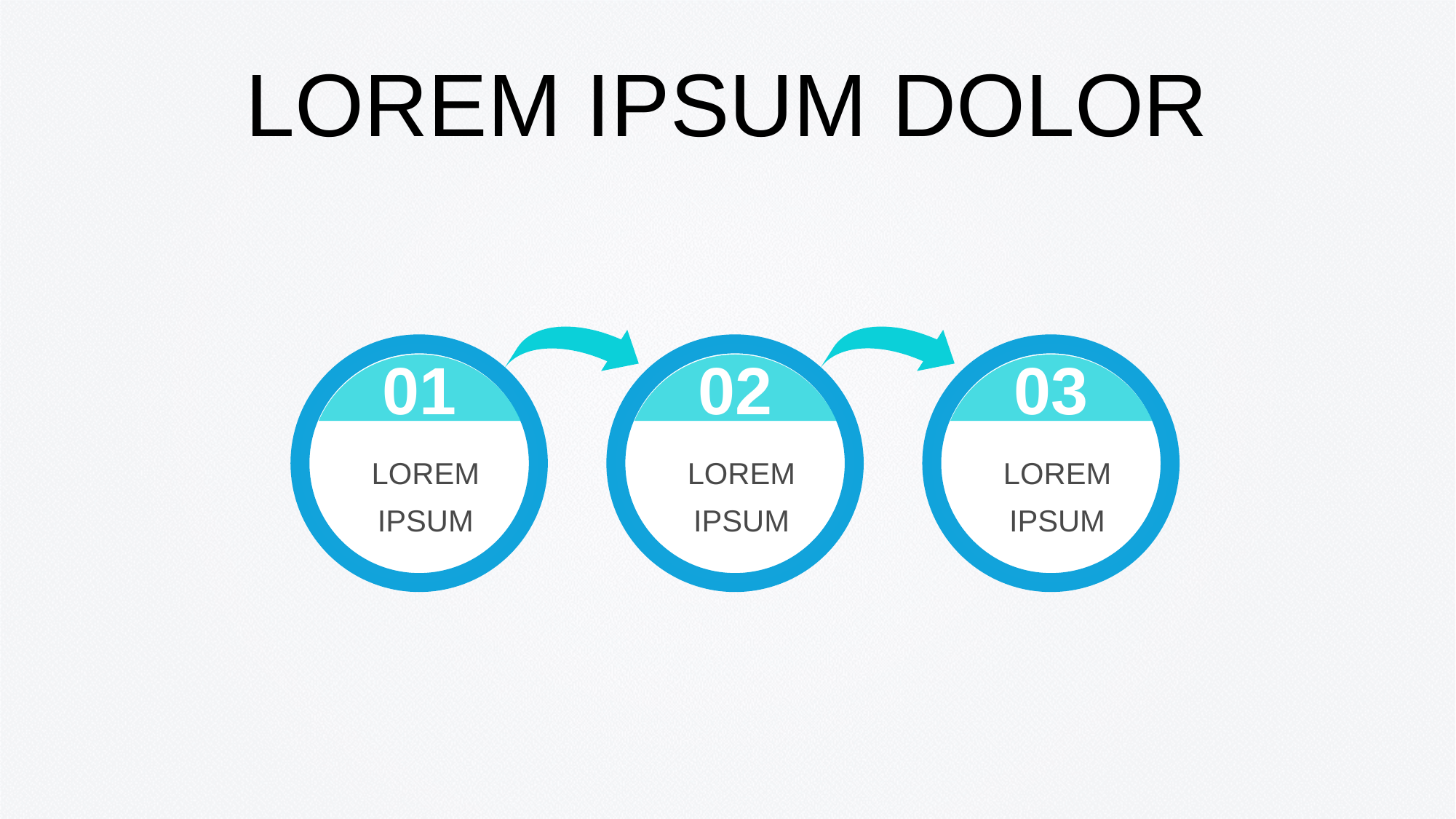

# LOREM IPSUM DOLOR

LOREM IPSUM
LOREM IPSUM
LOREM IPSUM
01
02
03